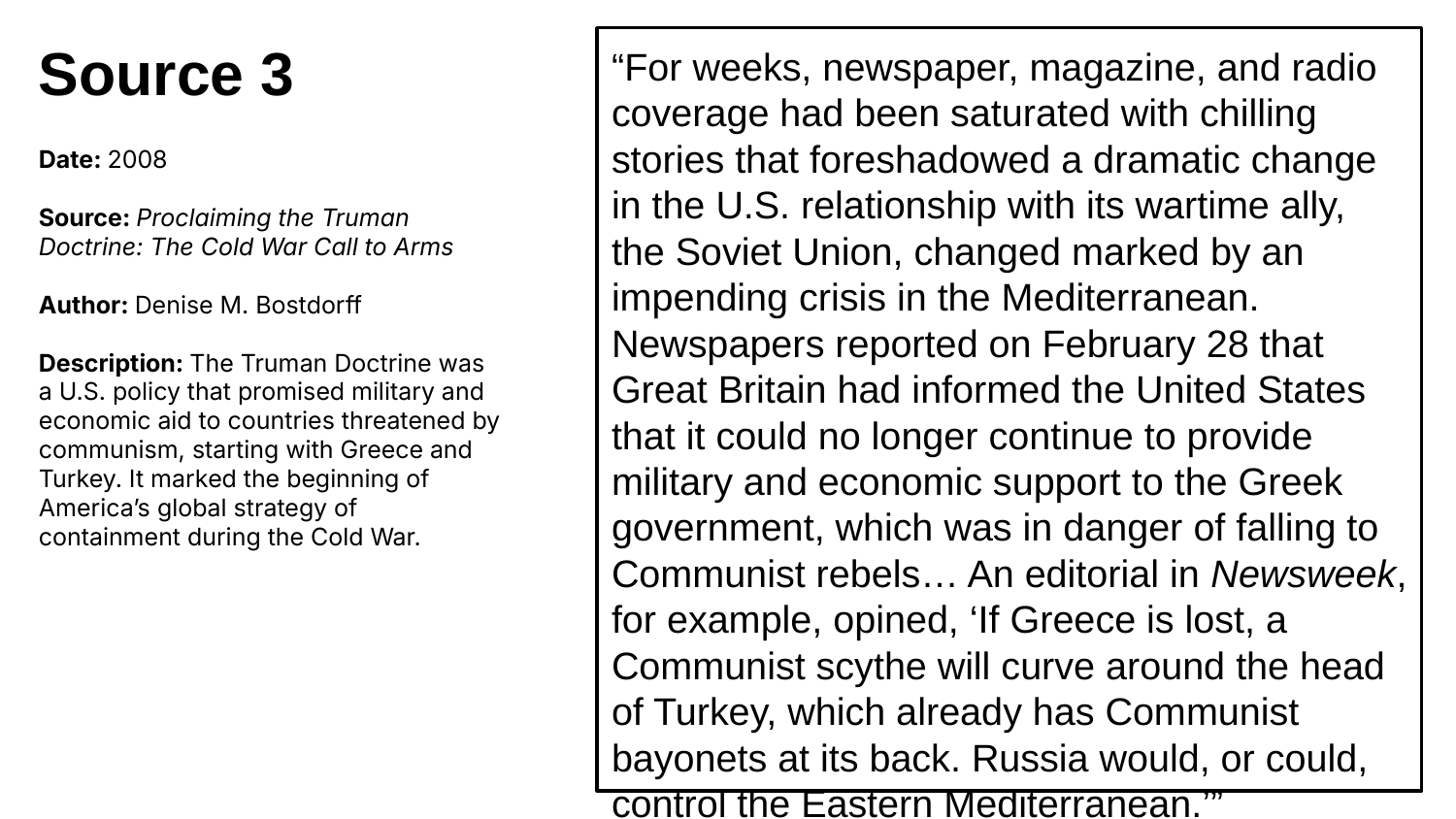

Source 3

Date: 2008

Source: Proclaiming the Truman Doctrine: The Cold War Call to Arms

Author: Denise M. Bostdorff

Description: The Truman Doctrine was a U.S. policy that promised military and economic aid to countries threatened by communism, starting with Greece and Turkey. It marked the beginning of America’s global strategy of containment during the Cold War.

“For weeks, newspaper, magazine, and radio coverage had been saturated with chilling stories that foreshadowed a dramatic change in the U.S. relationship with its wartime ally, the Soviet Union, changed marked by an impending crisis in the Mediterranean. Newspapers reported on February 28 that Great Britain had informed the United States that it could no longer continue to provide military and economic support to the Greek government, which was in danger of falling to Communist rebels… An editorial in Newsweek, for example, opined, ‘If Greece is lost, a Communist scythe will curve around the head of Turkey, which already has Communist bayonets at its back. Russia would, or could, control the Eastern Mediterranean.’”